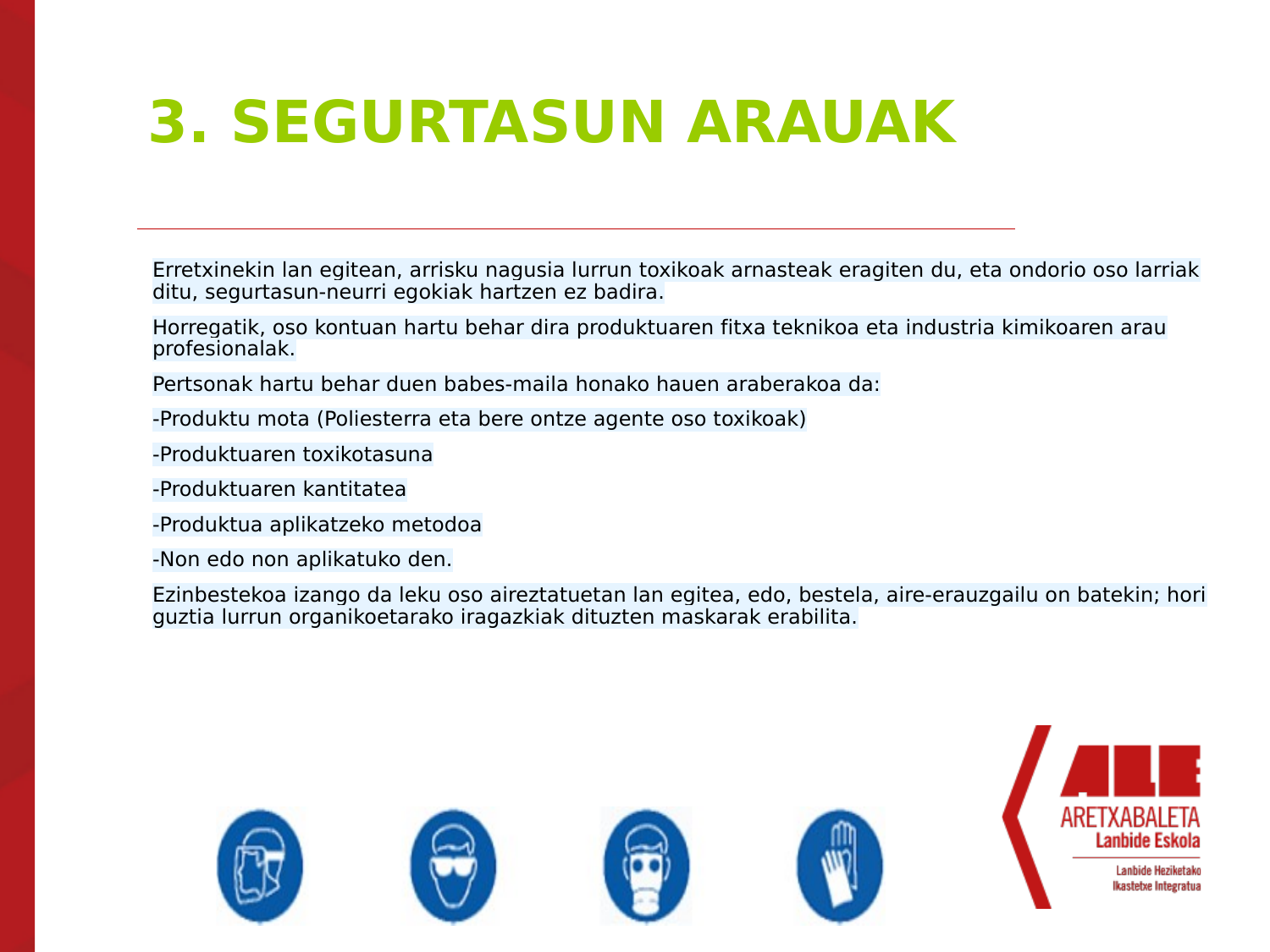

# 3. SEGURTASUN ARAUAK
Erretxinekin lan egitean, arrisku nagusia lurrun toxikoak arnasteak eragiten du, eta ondorio oso larriak ditu, segurtasun-neurri egokiak hartzen ez badira.
Horregatik, oso kontuan hartu behar dira produktuaren fitxa teknikoa eta industria kimikoaren arau profesionalak.
Pertsonak hartu behar duen babes-maila honako hauen araberakoa da:
-Produktu mota (Poliesterra eta bere ontze agente oso toxikoak)
-Produktuaren toxikotasuna
-Produktuaren kantitatea
-Produktua aplikatzeko metodoa
-Non edo non aplikatuko den.
Ezinbestekoa izango da leku oso aireztatuetan lan egitea, edo, bestela, aire-erauzgailu on batekin; hori guztia lurrun organikoetarako iragazkiak dituzten maskarak erabilita.